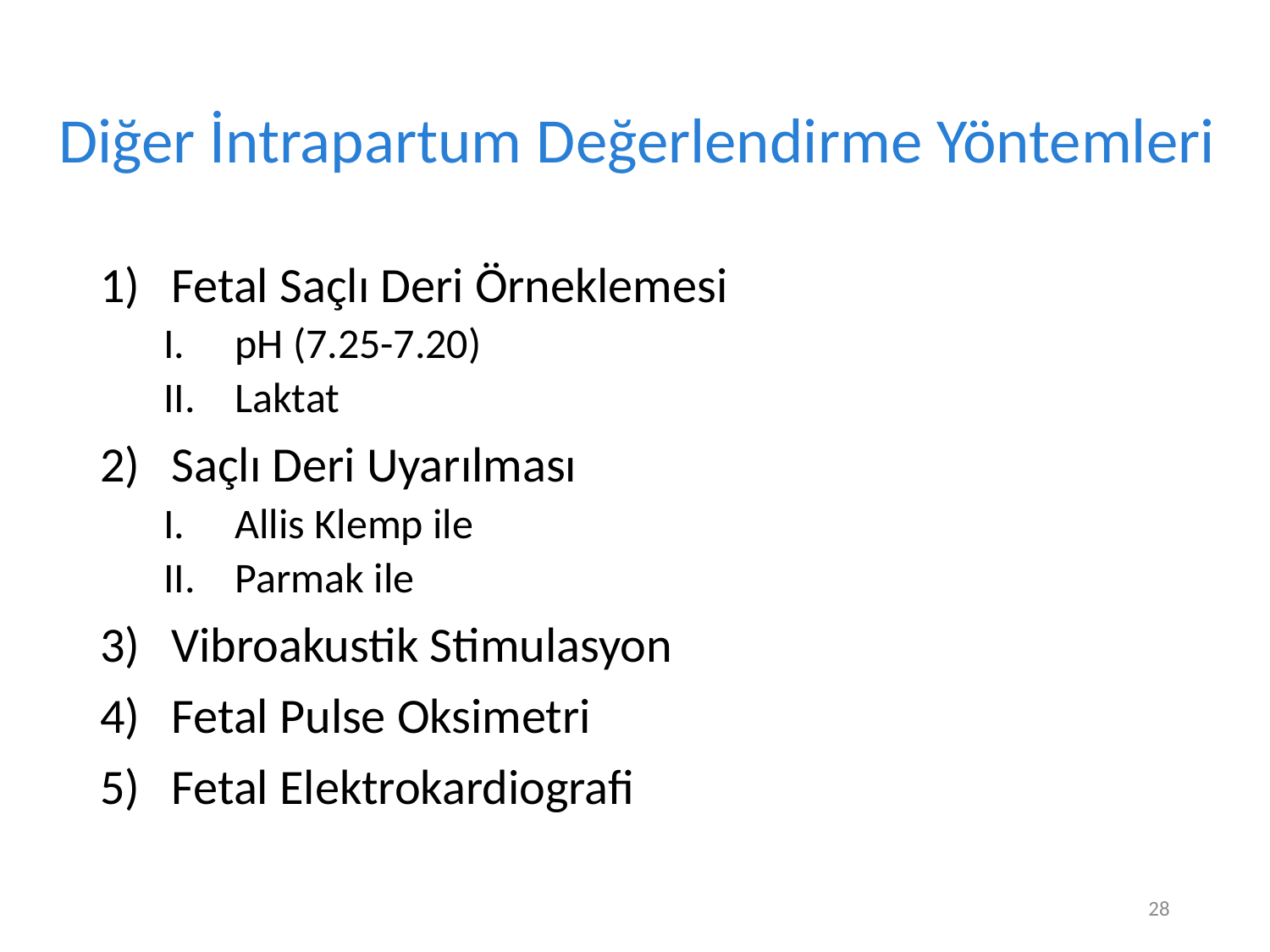

# Diğer İntrapartum Değerlendirme Yöntemleri
Fetal Saçlı Deri Örneklemesi
pH (7.25-7.20)
Laktat
Saçlı Deri Uyarılması
Allis Klemp ile
Parmak ile
Vibroakustik Stimulasyon
Fetal Pulse Oksimetri
Fetal Elektrokardiografi
28